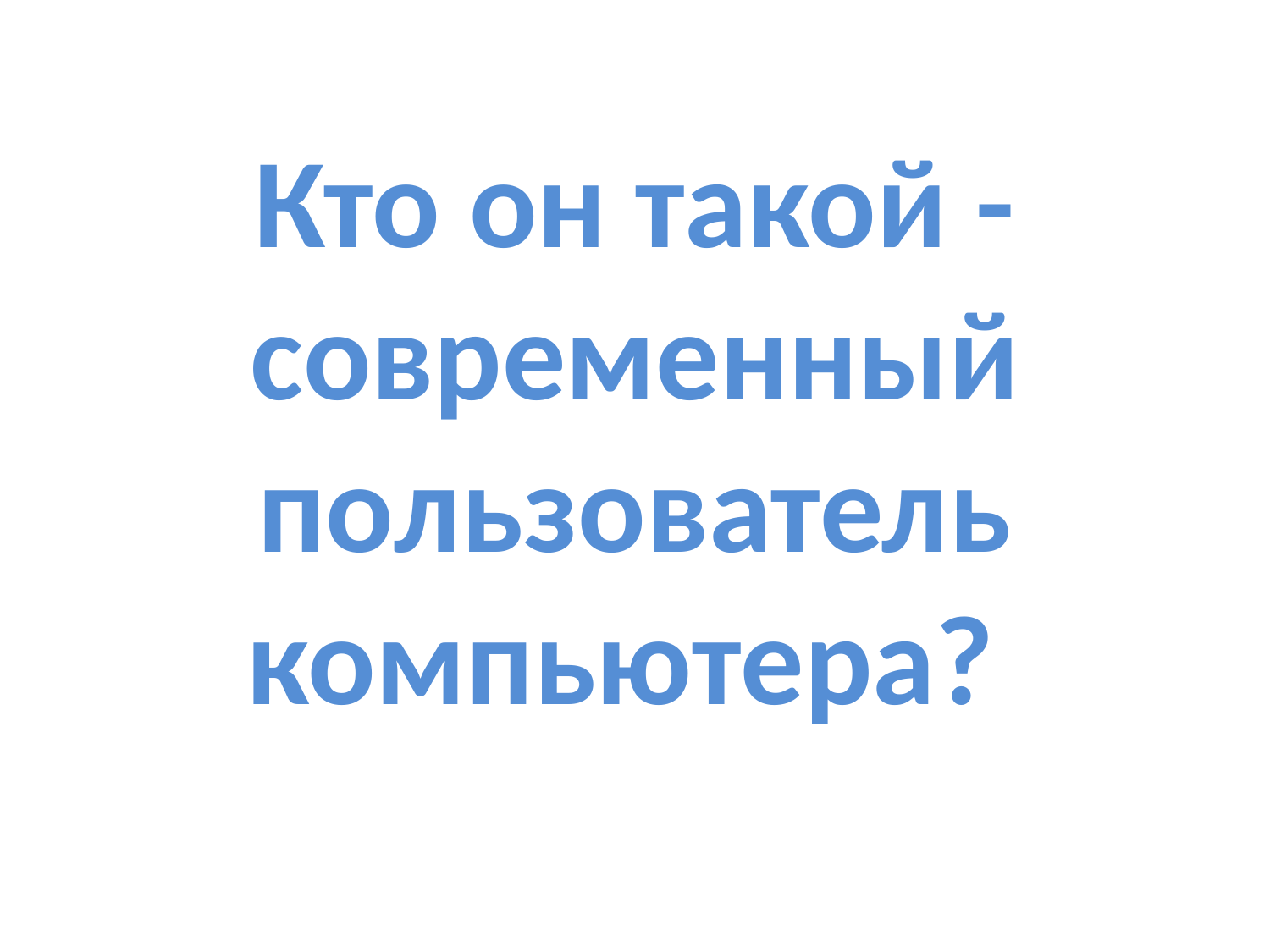

# Кто он такой - современный пользователь компьютера?